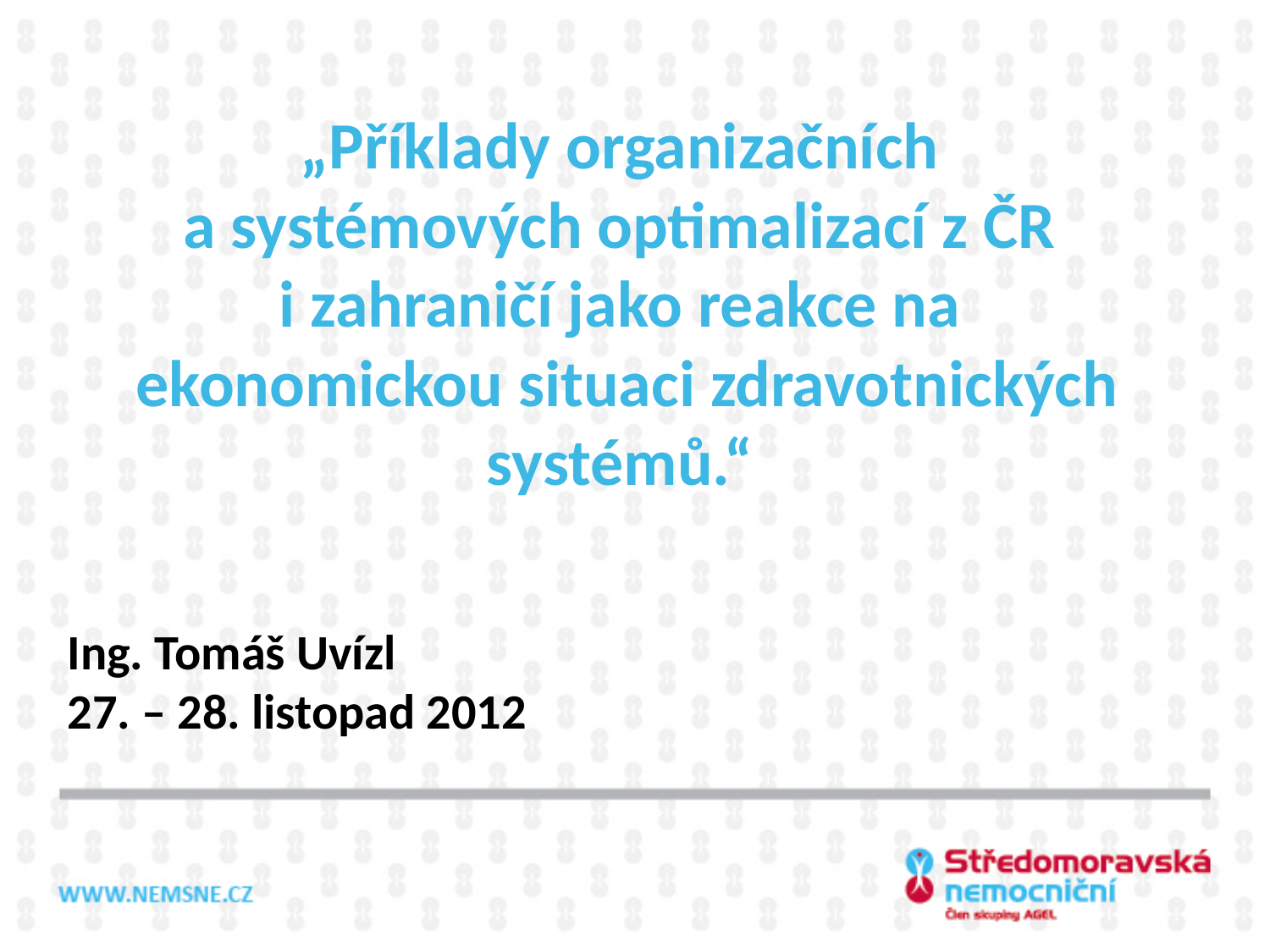

# „Příklady organizačních a systémových optimalizací z ČR i zahraničí jako reakce na ekonomickou situaci zdravotnických systémů.“

Ing. Tomáš Uvízl
27. – 28. listopad 2012